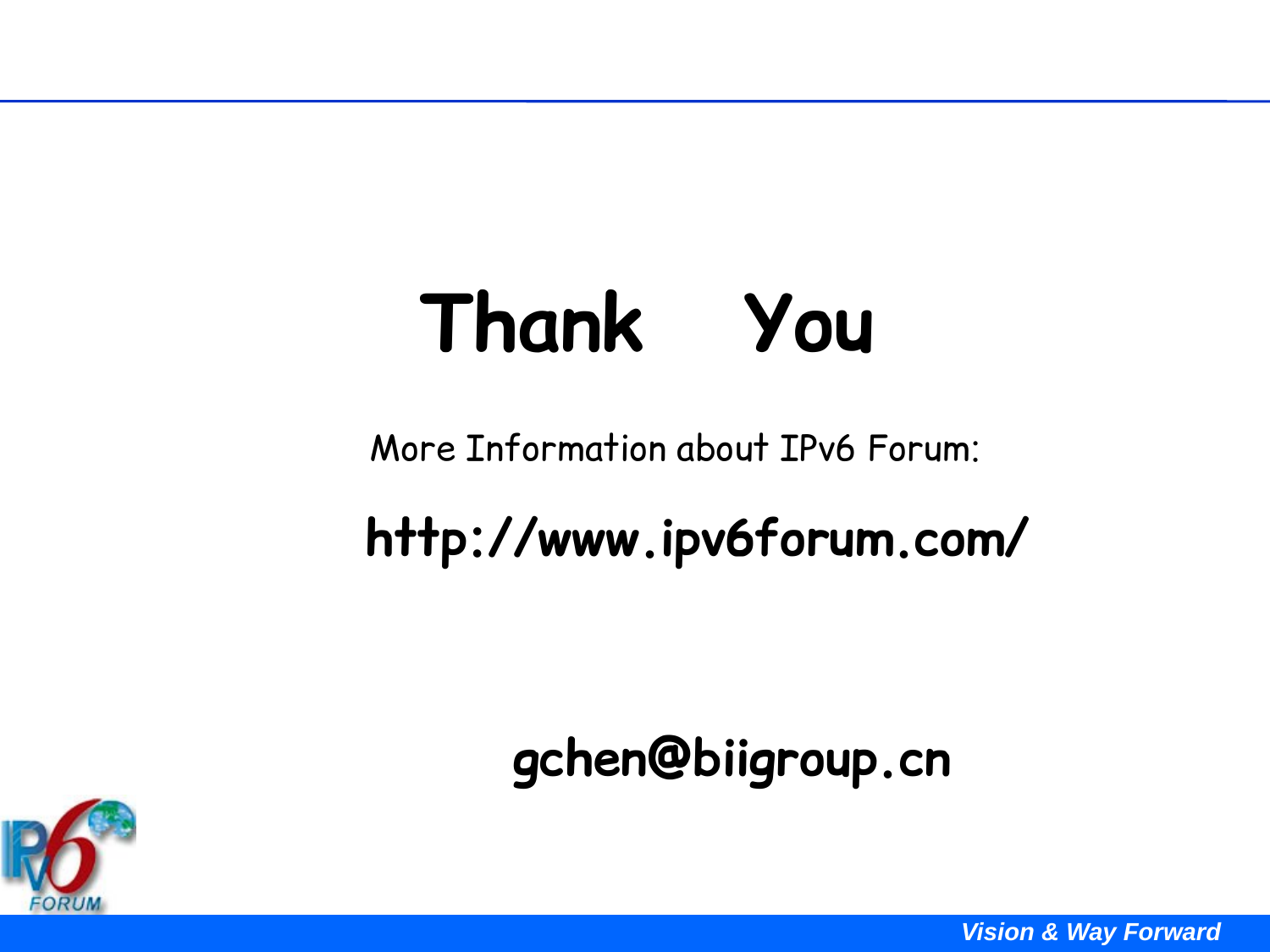

# Thank   You
More Information about IPv6 Forum:
http://www.ipv6forum.com/
gchen@biigroup.cn